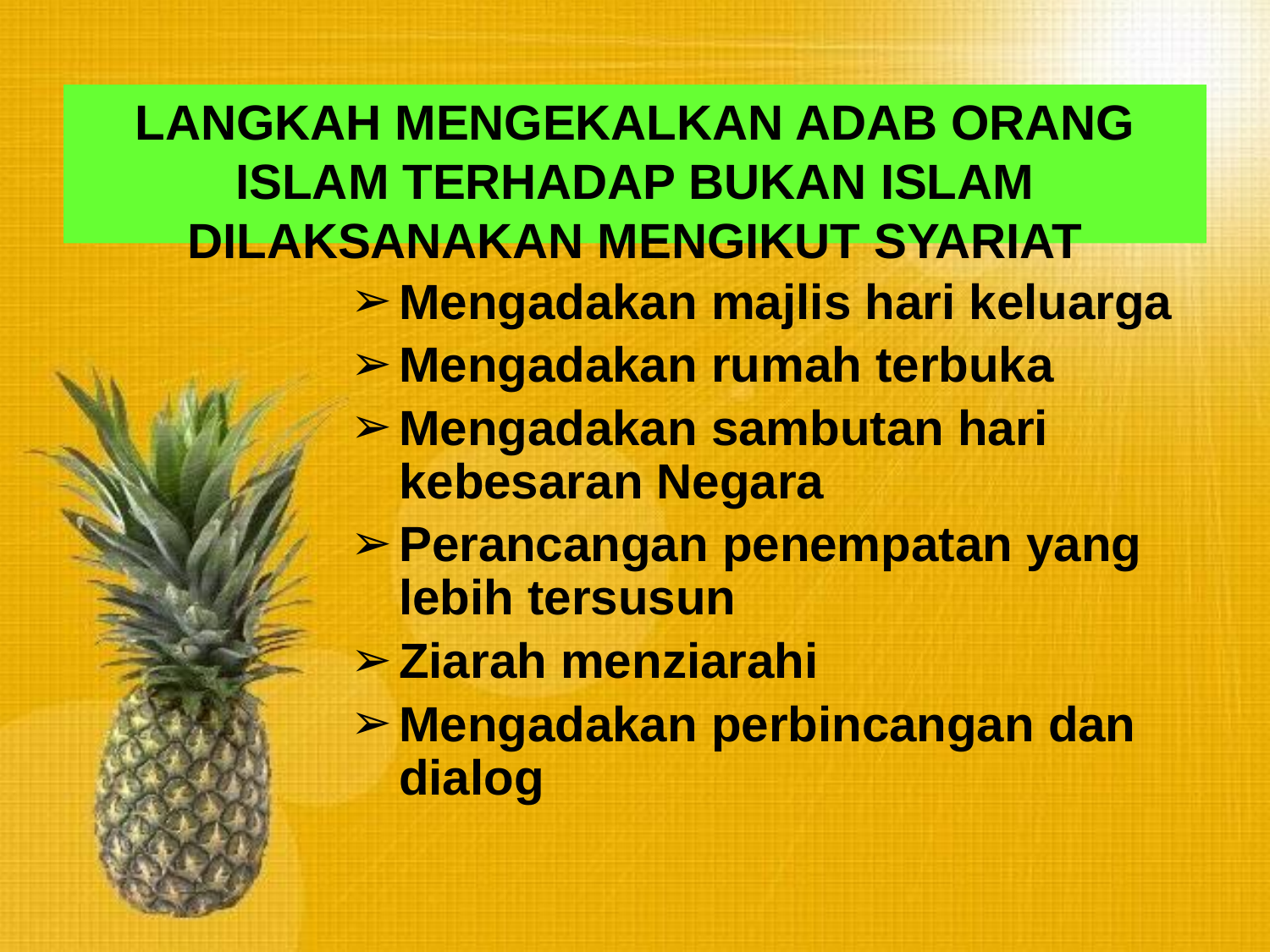

# LANGKAH MENGEKALKAN ADAB ORANG ISLAM TERHADAP BUKAN ISLAM DILAKSANAKAN MENGIKUT SYARIAT

Mengadakan majlis hari keluarga
Mengadakan rumah terbuka
Mengadakan sambutan hari kebesaran Negara
Perancangan penempatan yang lebih tersusun
Ziarah menziarahi
Mengadakan perbincangan dan dialog